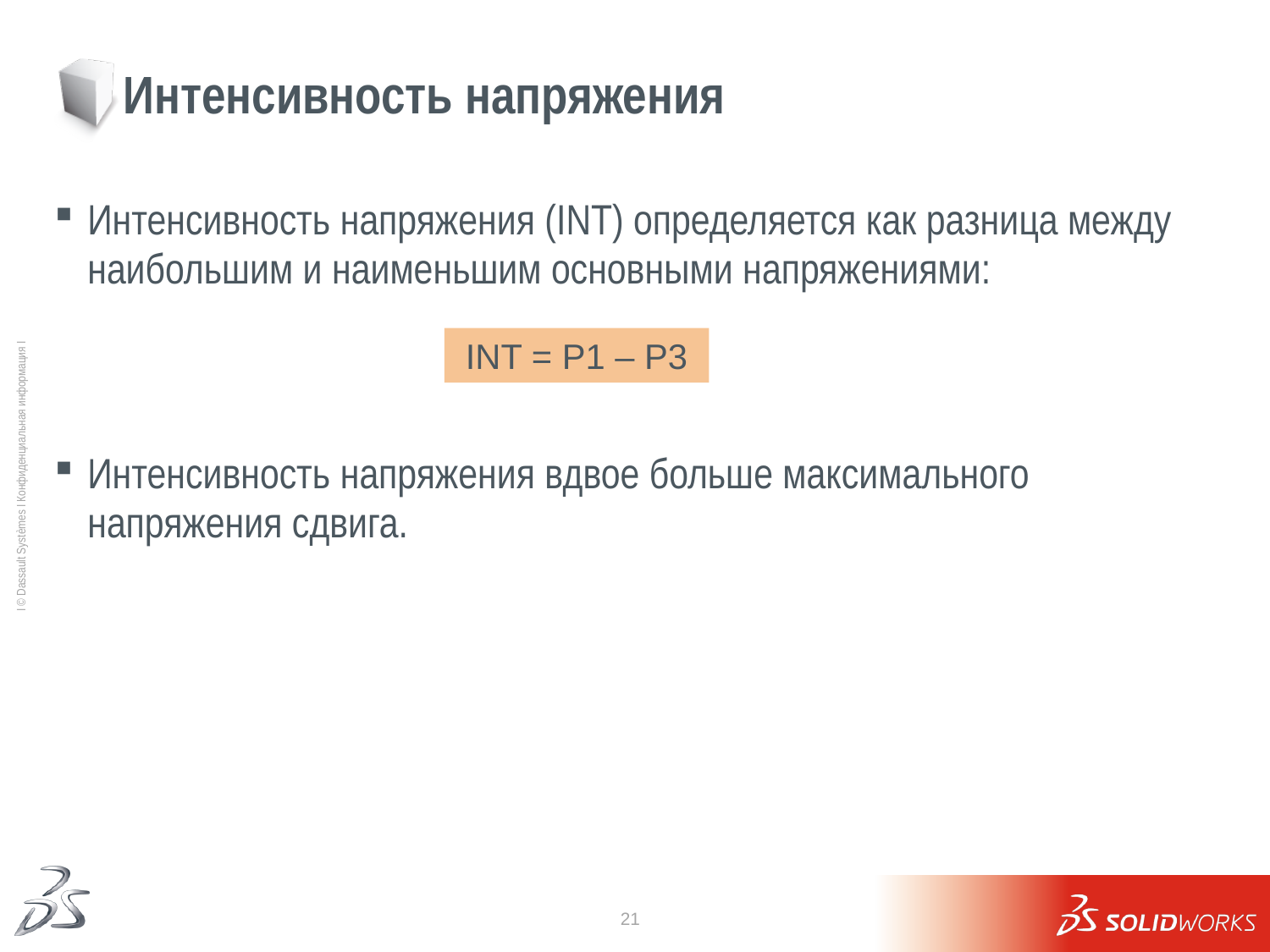

# Интенсивность напряжения
Интенсивность напряжения (INT) определяется как разница между наибольшим и наименьшим основными напряжениями:
INT = P1 – P3
Интенсивность напряжения вдвое больше максимального напряжения сдвига.